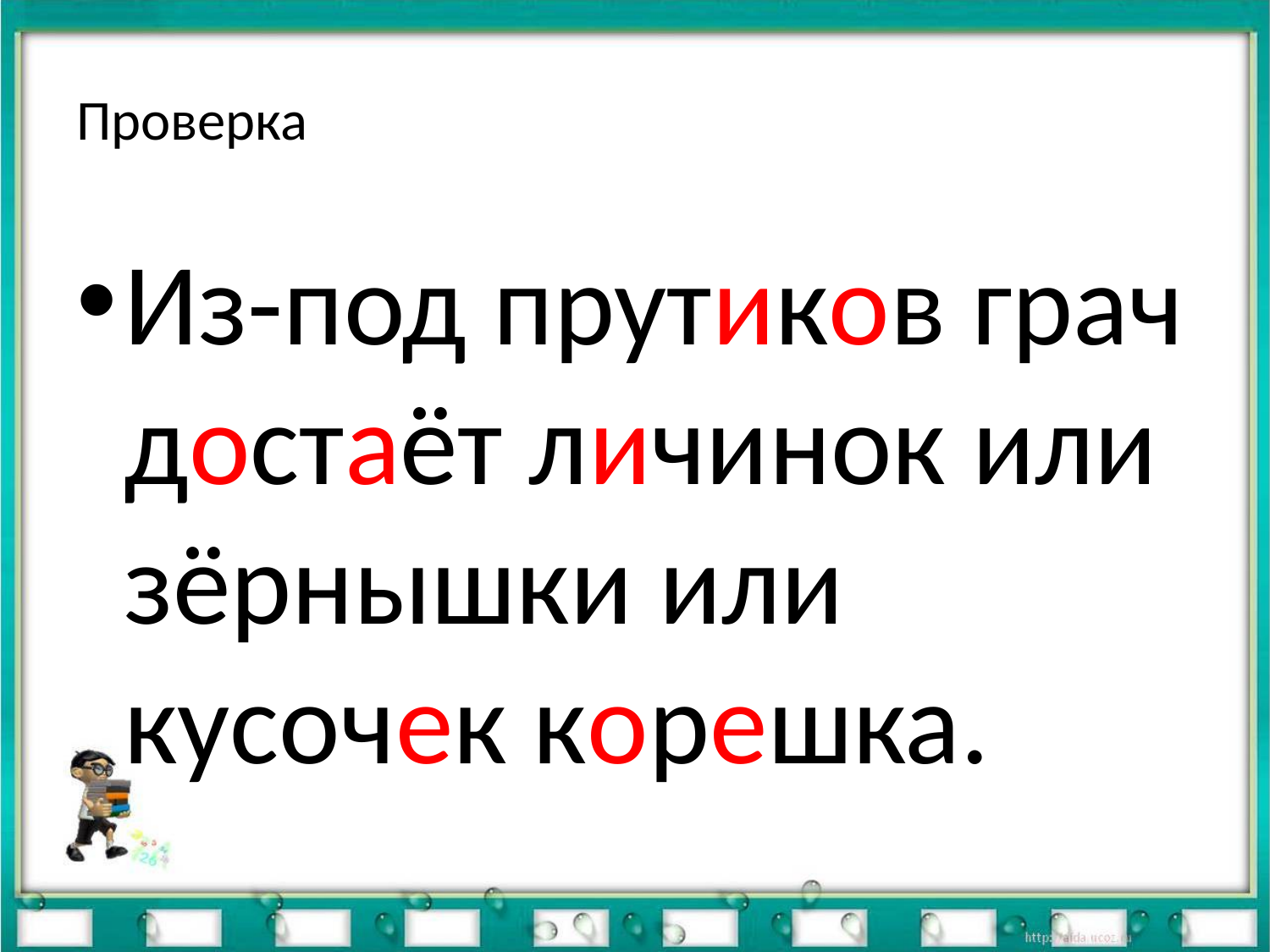

# Проверка
Из-под прутиков грач достаёт личинок или зёрнышки или кусочек корешка.